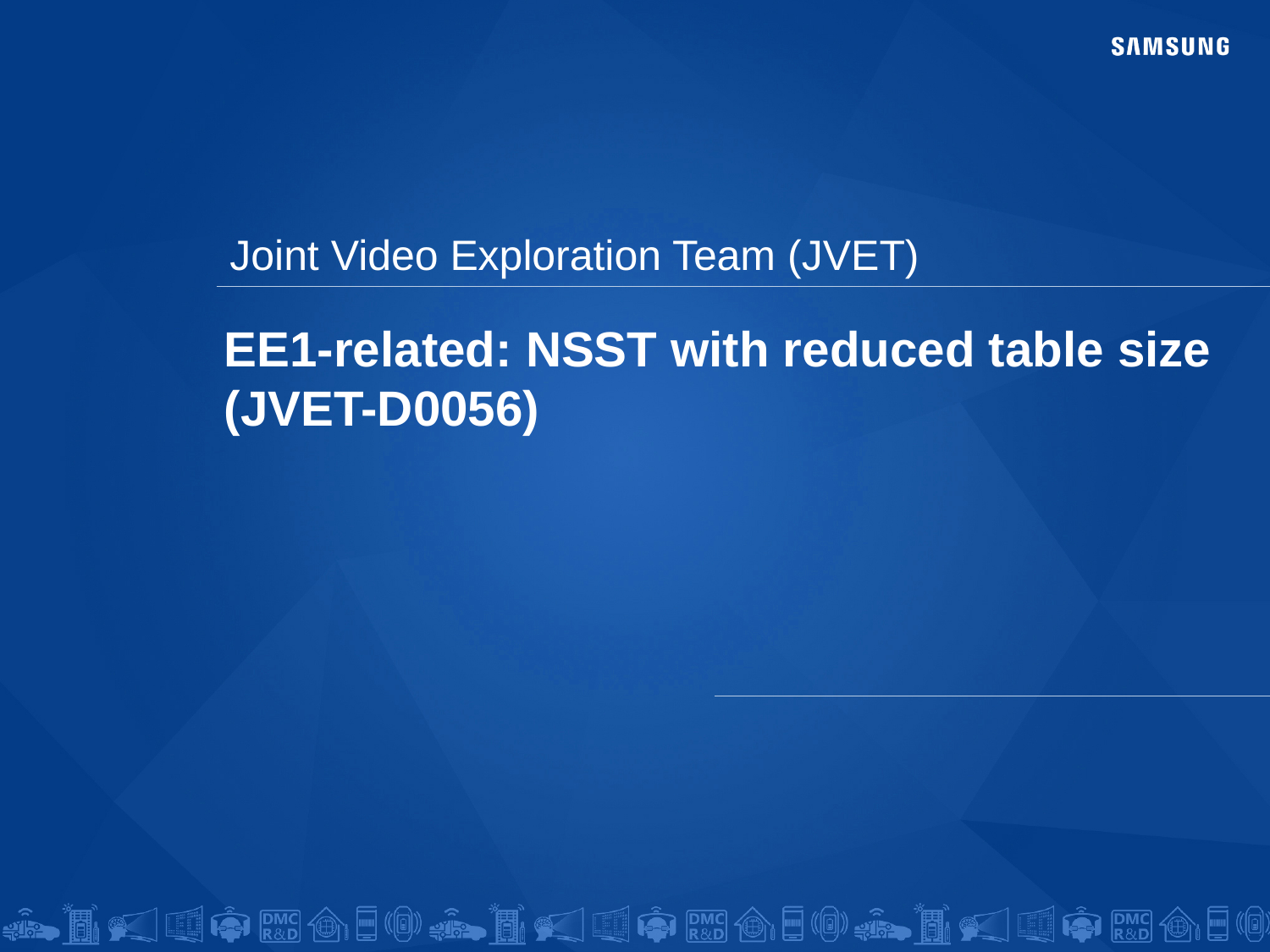

Joint Video Exploration Team (JVET)
# EE1-related: NSST with reduced table size (JVET-D0056)
Oct 15, 2016
DMC R&D Center
Kiho Choi, E. Alshina, C. Kim